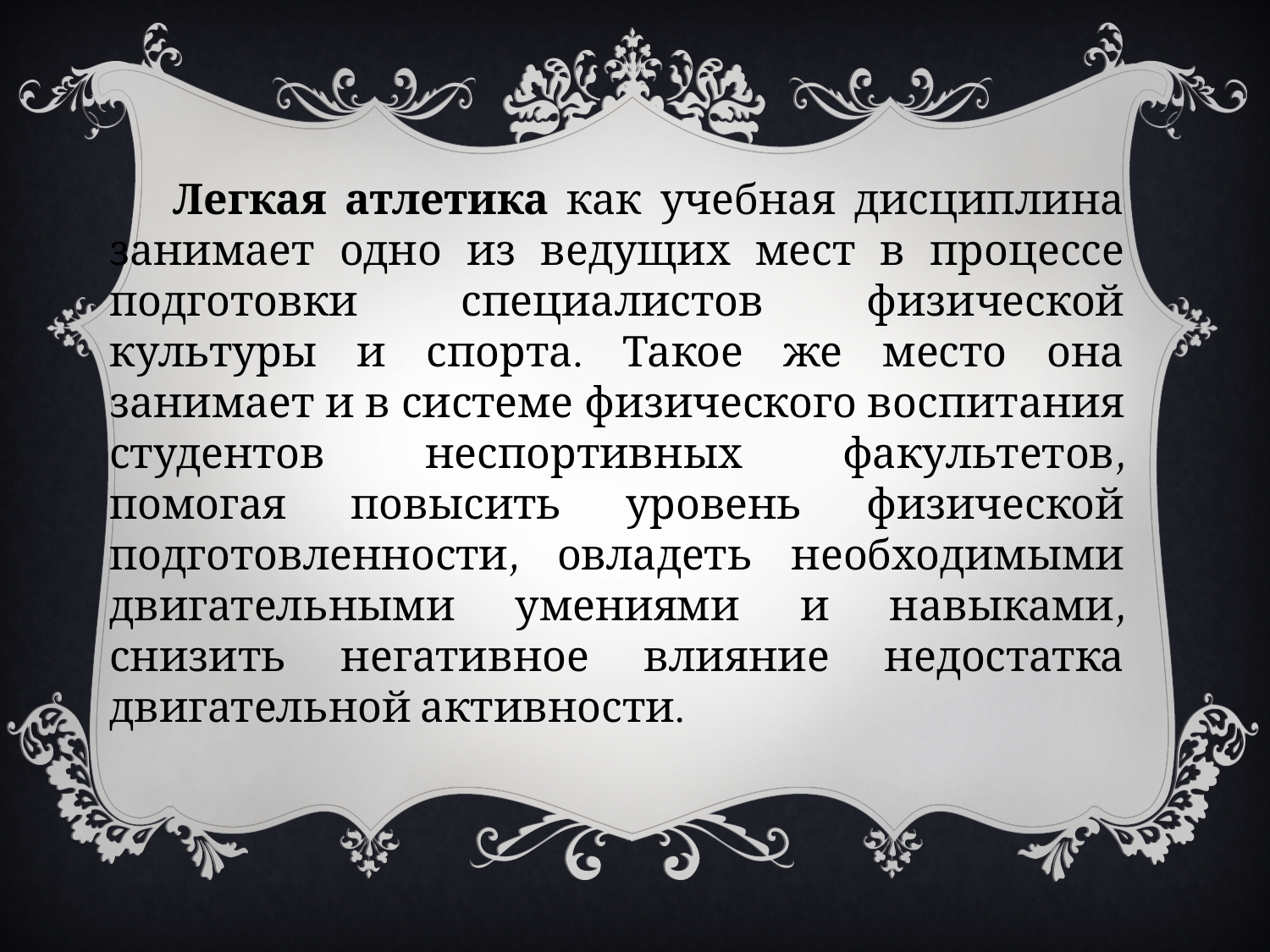

Легкая атлетика как учебная дисциплина занимает одно из ведущих мест в процессе подготовки специалистов физической культуры и спорта. Такое же место она занимает и в системе физического воспитания студентов неспортивных факультетов, помогая повысить уровень физической подготовленности, овладеть необходимыми двигательными умениями и навыками, снизить негативное влияние недостатка двигательной активности.